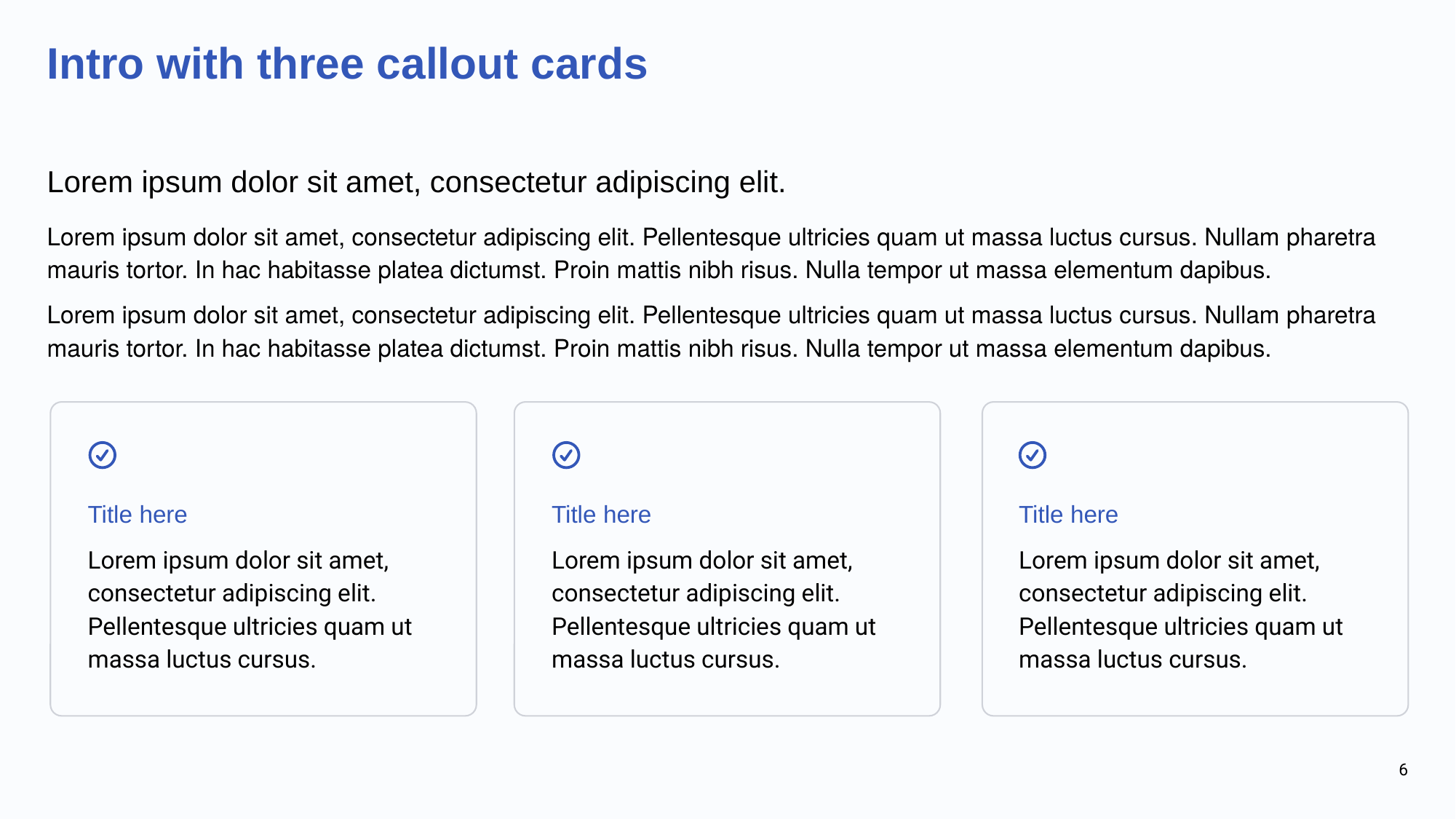

# Intro with three callout cards
Lorem ipsum dolor sit amet, consectetur adipiscing elit.
Lorem ipsum dolor sit amet, consectetur adipiscing elit. Pellentesque ultricies quam ut massa luctus cursus. Nullam pharetra mauris tortor. In hac habitasse platea dictumst. Proin mattis nibh risus. Nulla tempor ut massa elementum dapibus.
Lorem ipsum dolor sit amet, consectetur adipiscing elit. Pellentesque ultricies quam ut massa luctus cursus. Nullam pharetra mauris tortor. In hac habitasse platea dictumst. Proin mattis nibh risus. Nulla tempor ut massa elementum dapibus.

Title here
Lorem ipsum dolor sit amet, consectetur adipiscing elit. Pellentesque ultricies quam ut massa luctus cursus.
Title here
Lorem ipsum dolor sit amet, consectetur adipiscing elit. Pellentesque ultricies quam ut massa luctus cursus.
Title here
Lorem ipsum dolor sit amet, consectetur adipiscing elit. Pellentesque ultricies quam ut massa luctus cursus.

6